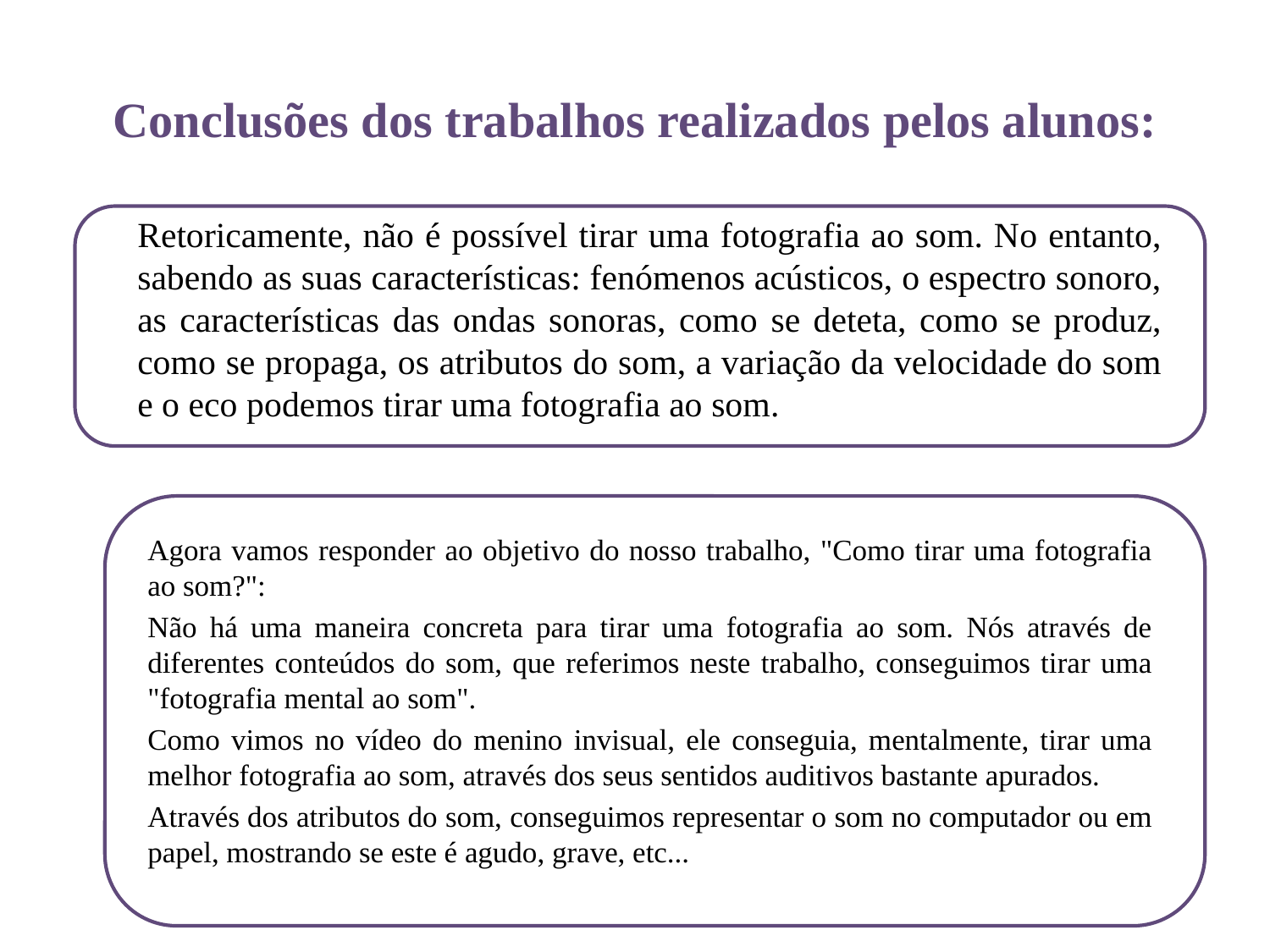

# Conclusões dos trabalhos realizados pelos alunos:

Retoricamente, não é possível tirar uma fotografia ao som. No entanto, sabendo as suas características: fenómenos acústicos, o espectro sonoro, as características das ondas sonoras, como se deteta, como se produz, como se propaga, os atributos do som, a variação da velocidade do som e o eco podemos tirar uma fotografia ao som.

Agora vamos responder ao objetivo do nosso trabalho, "Como tirar uma fotografia ao som?":
Não há uma maneira concreta para tirar uma fotografia ao som. Nós através de diferentes conteúdos do som, que referimos neste trabalho, conseguimos tirar uma "fotografia mental ao som".
Como vimos no vídeo do menino invisual, ele conseguia, mentalmente, tirar uma melhor fotografia ao som, através dos seus sentidos auditivos bastante apurados.
Através dos atributos do som, conseguimos representar o som no computador ou em papel, mostrando se este é agudo, grave, etc...